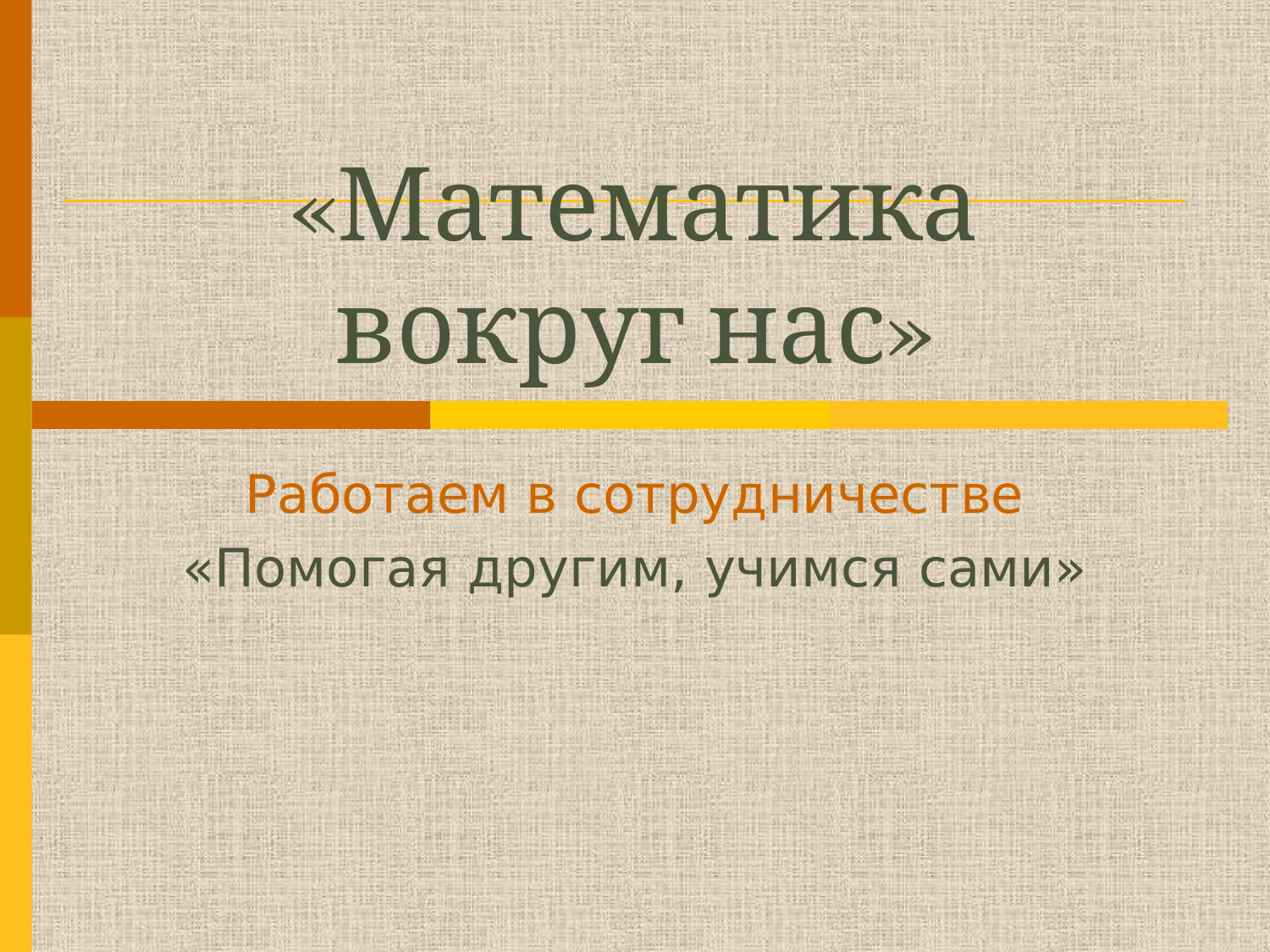

# «Математика вокруг нас»
Работаем в сотрудничестве
«Помогая другим, учимся сами»